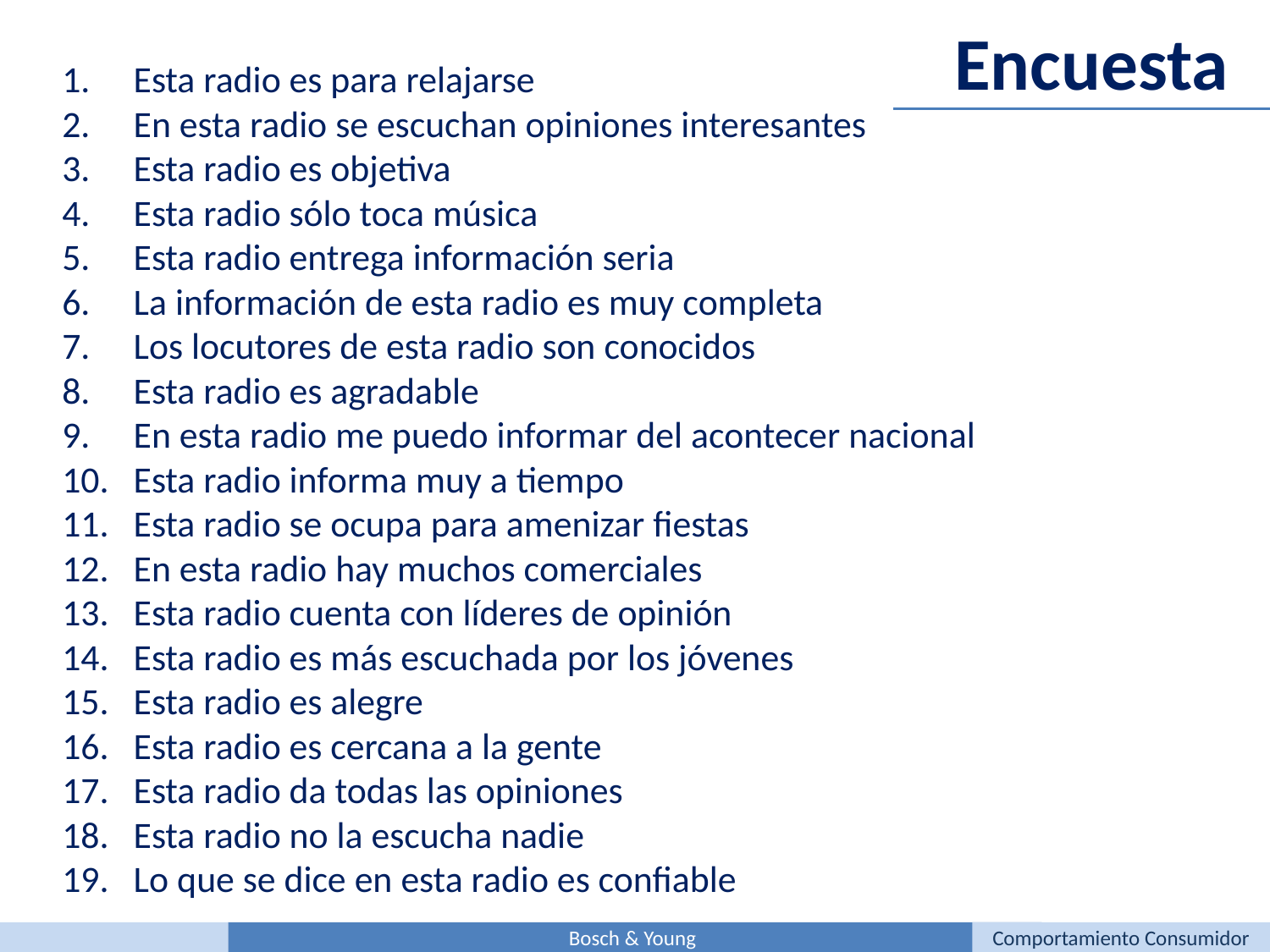

Encuesta
Esta radio es para relajarse
En esta radio se escuchan opiniones interesantes
Esta radio es objetiva
Esta radio sólo toca música
Esta radio entrega información seria
La información de esta radio es muy completa
Los locutores de esta radio son conocidos
Esta radio es agradable
En esta radio me puedo informar del acontecer nacional
Esta radio informa muy a tiempo
Esta radio se ocupa para amenizar fiestas
En esta radio hay muchos comerciales
Esta radio cuenta con líderes de opinión
Esta radio es más escuchada por los jóvenes
Esta radio es alegre
Esta radio es cercana a la gente
Esta radio da todas las opiniones
Esta radio no la escucha nadie
Lo que se dice en esta radio es confiable

Bosch & Young
Comportamiento Consumidor